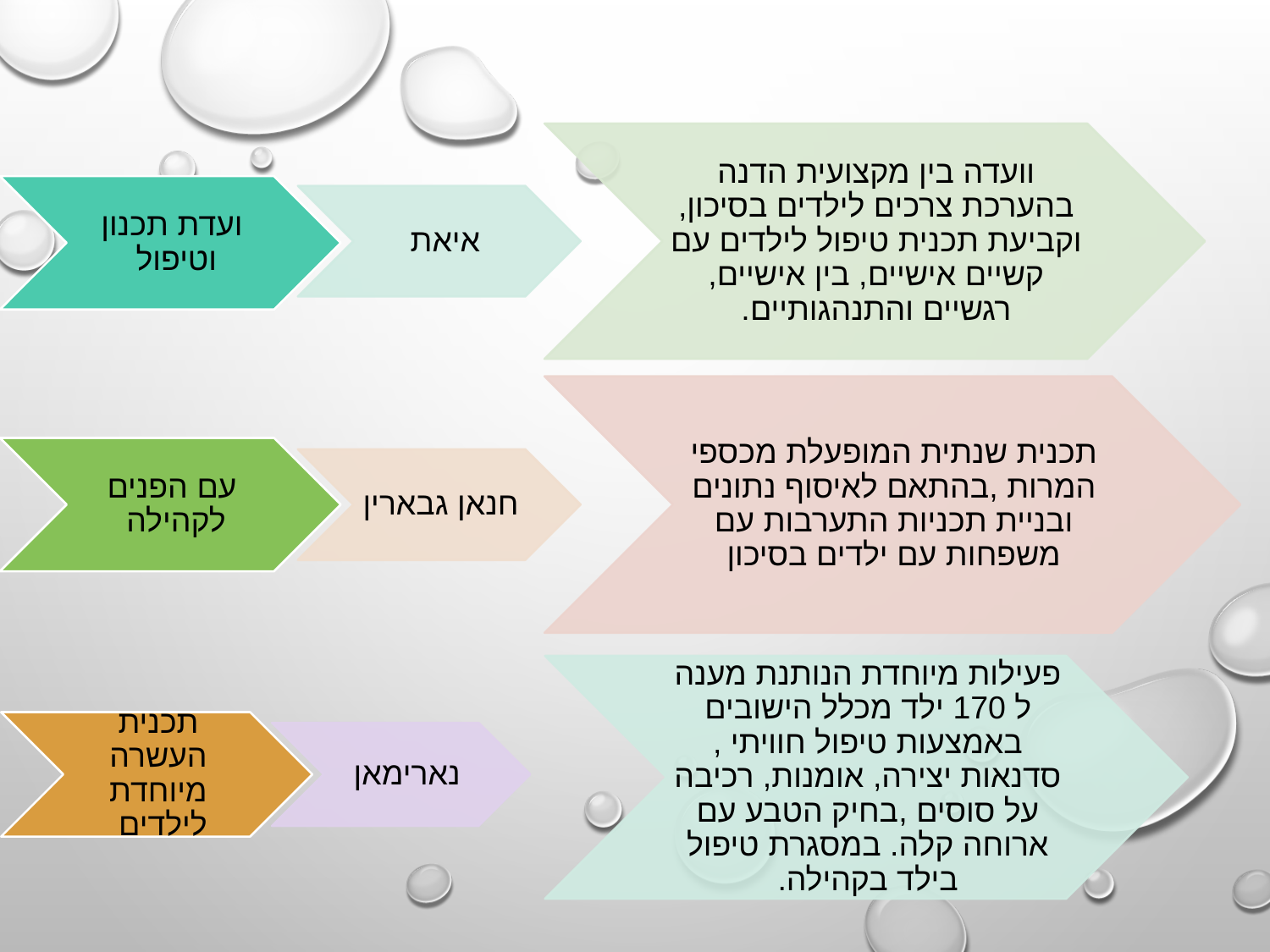

ועדת תכנון וטיפול
איאת
וועדה בין מקצועית הדנה בהערכת צרכים לילדים בסיכון, וקביעת תכנית טיפול לילדים עם קשיים אישיים, בין אישיים, רגשיים והתנהגותיים.
עם הפנים לקהילה
חנאן גבארין
תכנית שנתית המופעלת מכספי המרות ,בהתאם לאיסוף נתונים ובניית תכניות התערבות עם משפחות עם ילדים בסיכון
תכנית העשרה מיוחדת לילדים
נארימאן
פעילות מיוחדת הנותנת מענה ל 170 ילד מכלל הישובים באמצעות טיפול חוויתי ,סדנאות יצירה, אומנות, רכיבה על סוסים ,בחיק הטבע עם ארוחה קלה. במסגרת טיפול בילד בקהילה.